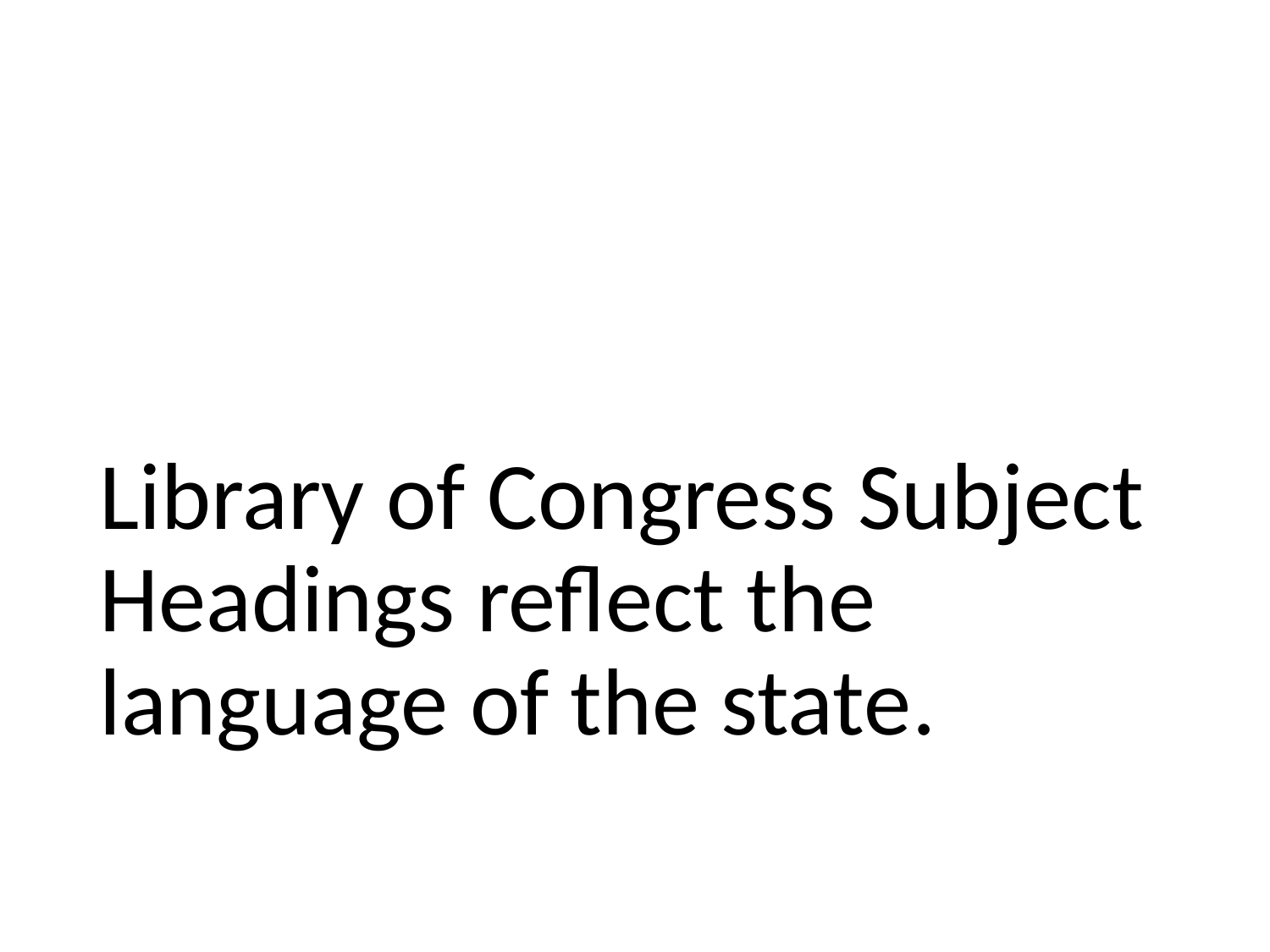

# Library of Congress Subject Headings reflect the language of the state.